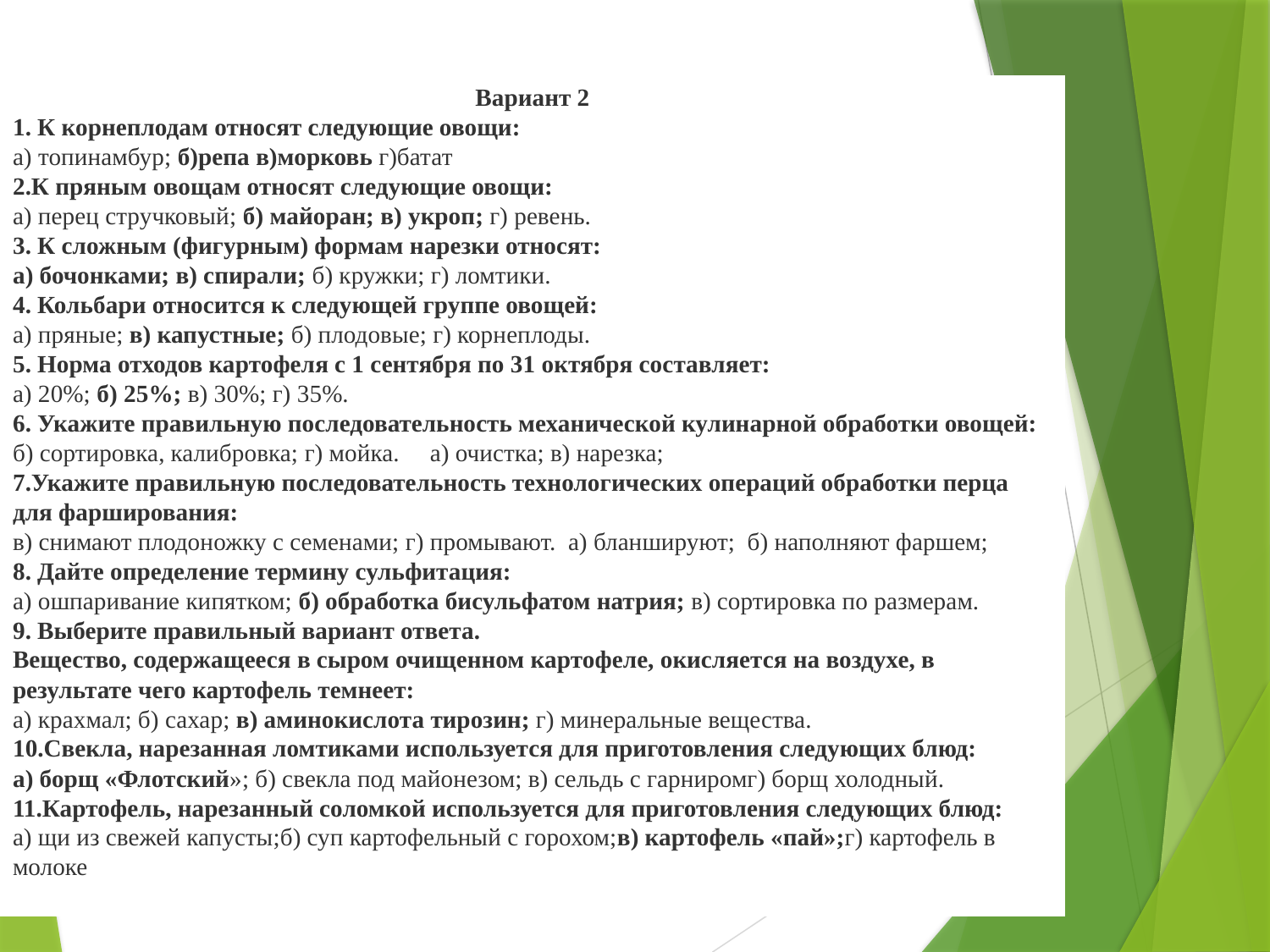

Вариант 2
1. К корнеплодам относят следующие овощи:
а) топинамбур; б)репа в)морковь г)батат
2.К пряным овощам относят следующие овощи:
а) перец стручковый; б) майоран; в) укроп; г) ревень.
3. К сложным (фигурным) формам нарезки относят:
а) бочонками; в) спирали; б) кружки; г) ломтики.
4. Кольбари относится к следующей группе овощей:
а) пряные; в) капустные; б) плодовые; г) корнеплоды.
5. Норма отходов картофеля с 1 сентября по 31 октября составляет:
а) 20%; б) 25%; в) 30%; г) 35%.
6. Укажите правильную последовательность механической кулинарной обработки овощей:
б) сортировка, калибровка; г) мойка.     а) очистка; в) нарезка;
7.Укажите правильную последовательность технологических операций обработки перца для фарширования:
в) снимают плодоножку с семенами; г) промывают.  а) бланшируют;  б) наполняют фаршем;
8. Дайте определение термину сульфитация:
а) ошпаривание кипятком; б) обработка бисульфатом натрия; в) сортировка по размерам.
9. Выберите правильный вариант ответа.
Вещество, содержащееся в сыром очищенном картофеле, окисляется на воздухе, в результате чего картофель темнеет:
а) крахмал; б) сахар; в) аминокислота тирозин; г) минеральные вещества.
10.Свекла, нарезанная ломтиками используется для приготовления следующих блюд:
а) борщ «Флотский»; б) свекла под майонезом; в) сельдь с гарниромг) борщ холодный.
11.Картофель, нарезанный соломкой используется для приготовления следующих блюд:
а) щи из свежей капусты;б) суп картофельный с горохом;в) картофель «пай»;г) картофель в молоке